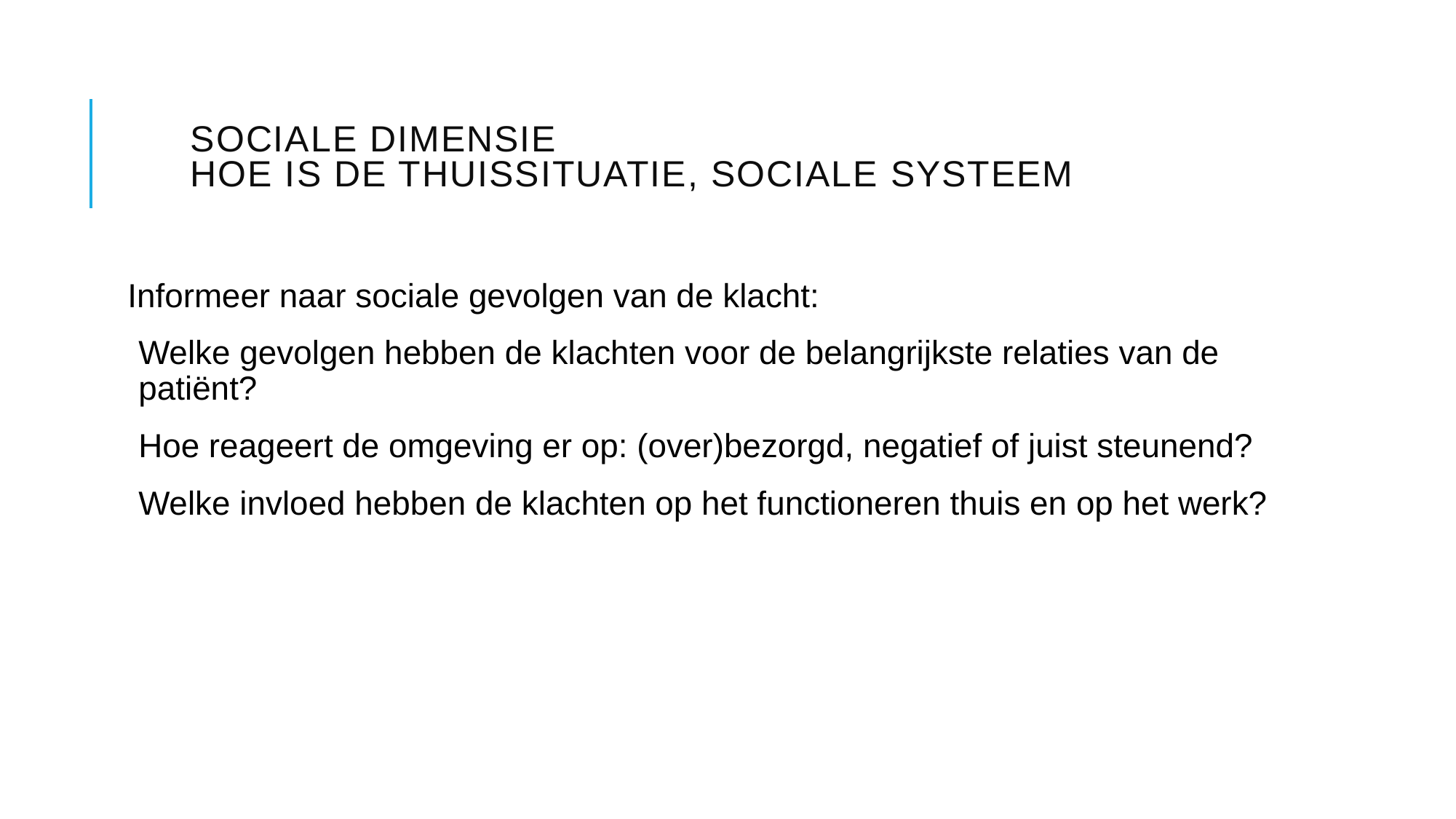

# Sociale dimensie Hoe is de thuissituatie, sociale systeem
Informeer naar sociale gevolgen van de klacht:
Welke gevolgen hebben de klachten voor de belangrijkste relaties van de patiënt?
Hoe reageert de omgeving er op: (over)bezorgd, negatief of juist steunend?
Welke invloed hebben de klachten op het functioneren thuis en op het werk?